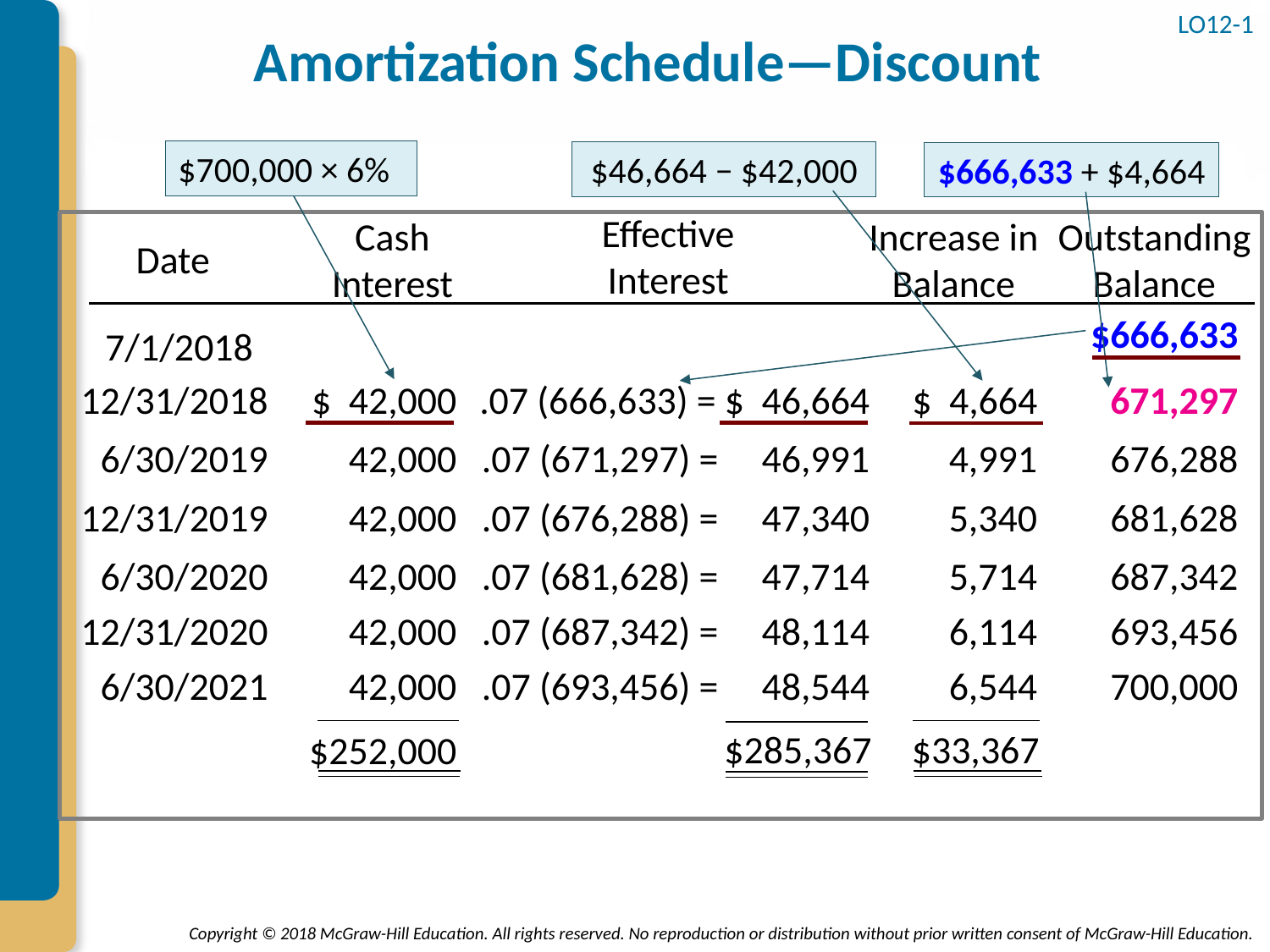

LO12-1
LO12-1
# Amortization Schedule—Discount
$46,664 − $42,000
$666,633 + $4,664
$700,000 × 6%
Effective Interest
Cash Interest
Increase in Balance
Outstanding Balance

Date
$666,633
7/1/2018
12/31/2018
$  42,000
.07 (666,633) = $  46,664
$  4,664
671,297
6/30/2019
  42,000
.07 (671,297) =     46,991
4,991
676,288
12/31/2019
  42,000
.07 (676,288) =     47,340
5,340
681,628
6/30/2020
  42,000
.07 (681,628) =     47,714
5,714
687,342
12/31/2020
  42,000
.07 (687,342) =     48,114
6,114
693,456
6/30/2021
  42,000
.07 (693,456) =     48,544
6,544
700,000
$33,367
  $285,367
  $252,000